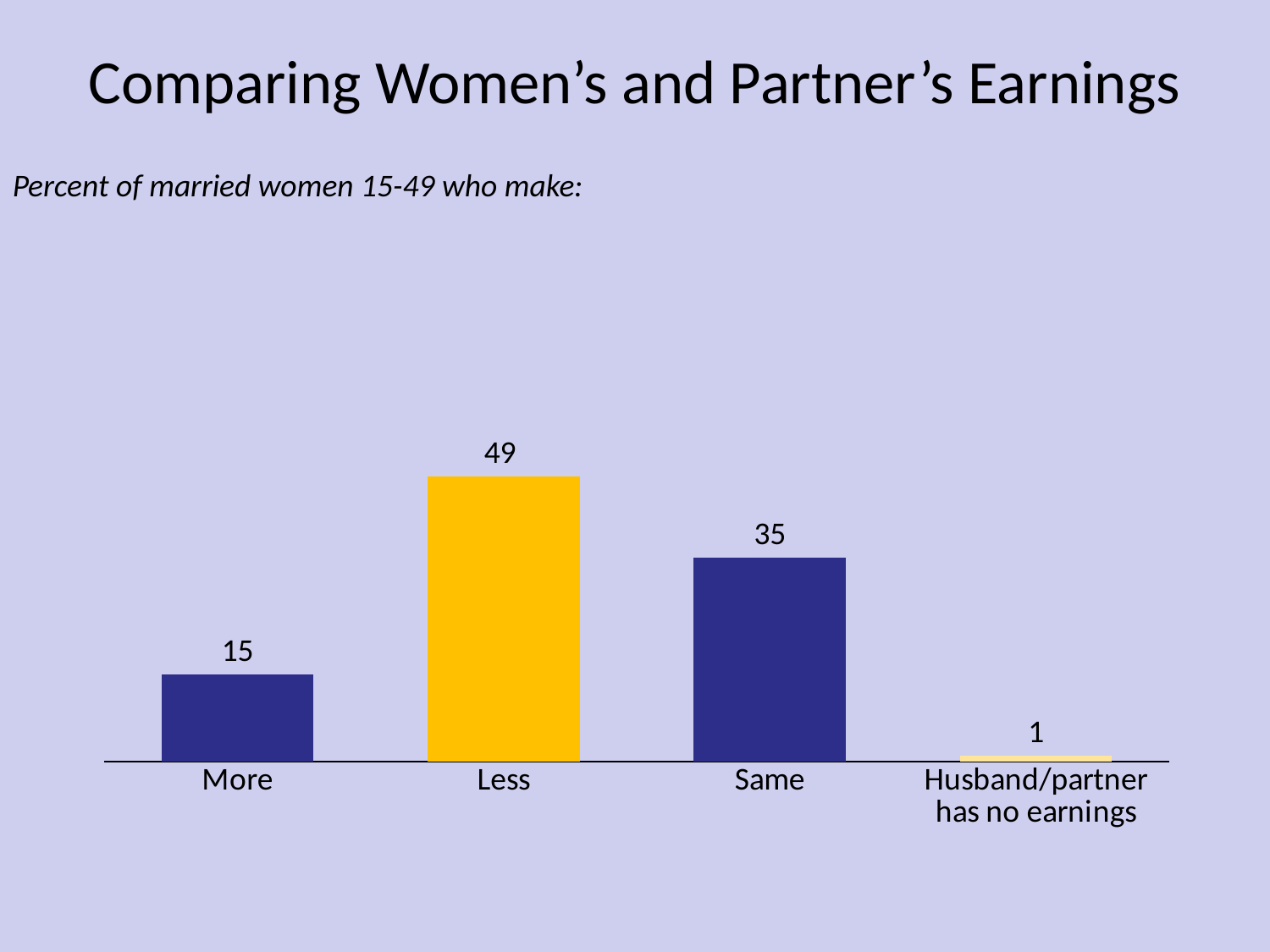

# Comparing Women’s and Partner’s Earnings
Percent of married women 15-49 who make:

### Chart

| Category | East |
|---|---|
| More | 15.0 |
| Less | 49.0 |
| Same | 35.0 |
| Husband/partner has no earnings | 1.0 |